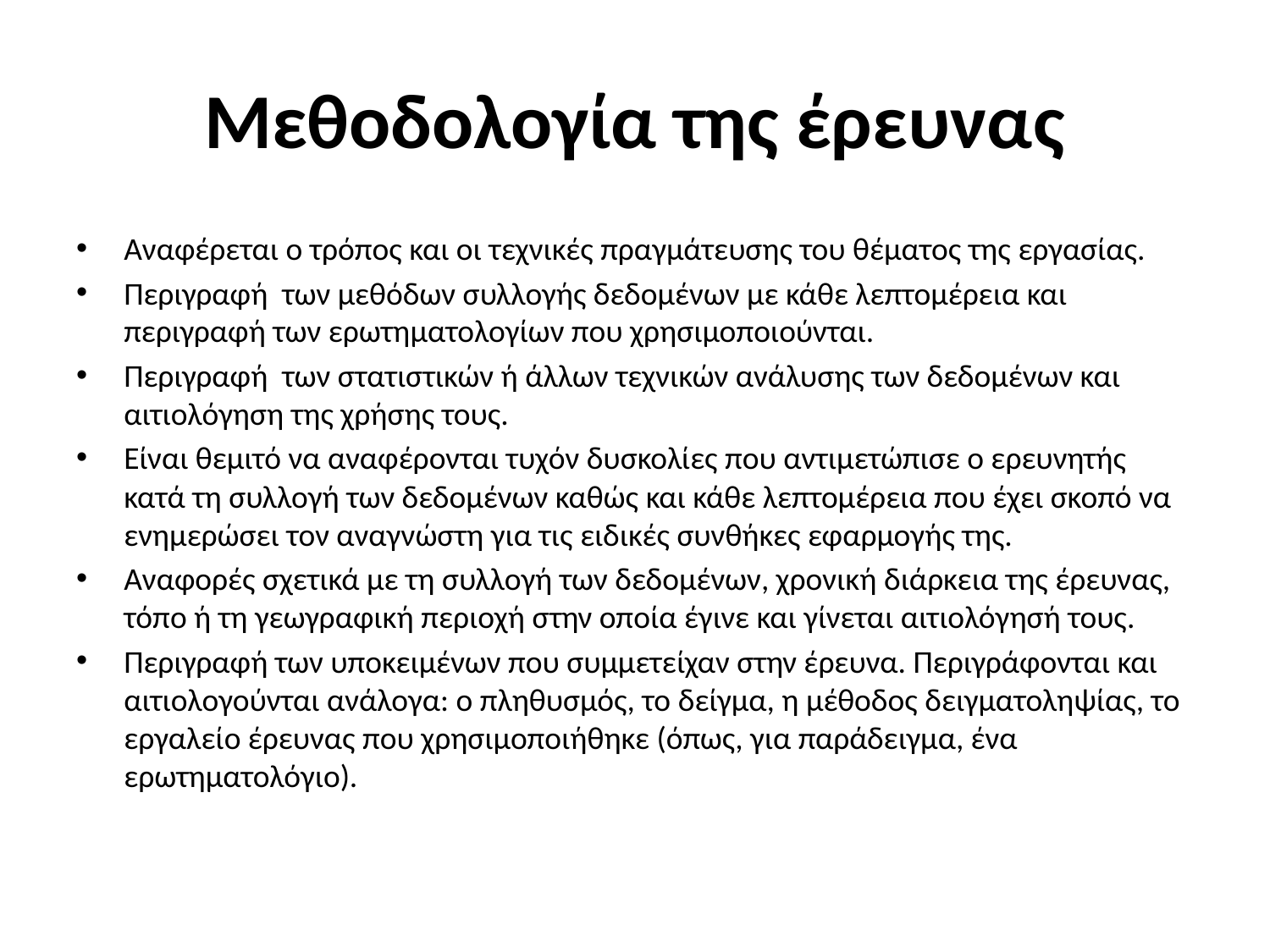

# Μεθοδολογία της έρευνας
Αναφέρεται ο τρόπος και οι τεχνικές πραγμάτευσης του θέματος της εργασίας.
Περιγραφή  των μεθόδων συλλογής δεδομένων με κάθε λεπτομέρεια και περιγραφή των ερωτηματολογίων που χρησιμοποιούνται.
Περιγραφή  των στατιστικών ή άλλων τεχνικών ανάλυσης των δεδομένων και αιτιολόγηση της χρήσης τους.
Είναι θεμιτό να αναφέρονται τυχόν δυσκολίες που αντιμετώπισε ο ερευνητής κατά τη συλλογή των δεδομένων καθώς και κάθε λεπτομέρεια που έχει σκοπό να ενημερώσει τον αναγνώστη για τις ειδικές συνθήκες εφαρμογής της.
Αναφορές σχετικά με τη συλλογή των δεδομένων, χρονική διάρκεια της έρευνας, τόπο ή τη γεωγραφική περιοχή στην οποία έγινε και γίνεται αιτιολόγησή τους.
Περιγραφή των υποκειμένων που συμμετείχαν στην έρευνα. Περιγράφονται και αιτιολογούνται ανάλογα: ο πληθυσμός, το δείγμα, η μέθοδος δειγματοληψίας, το εργαλείο έρευνας που χρησιμοποιήθηκε (όπως, για παράδειγμα, ένα ερωτηματολόγιο).